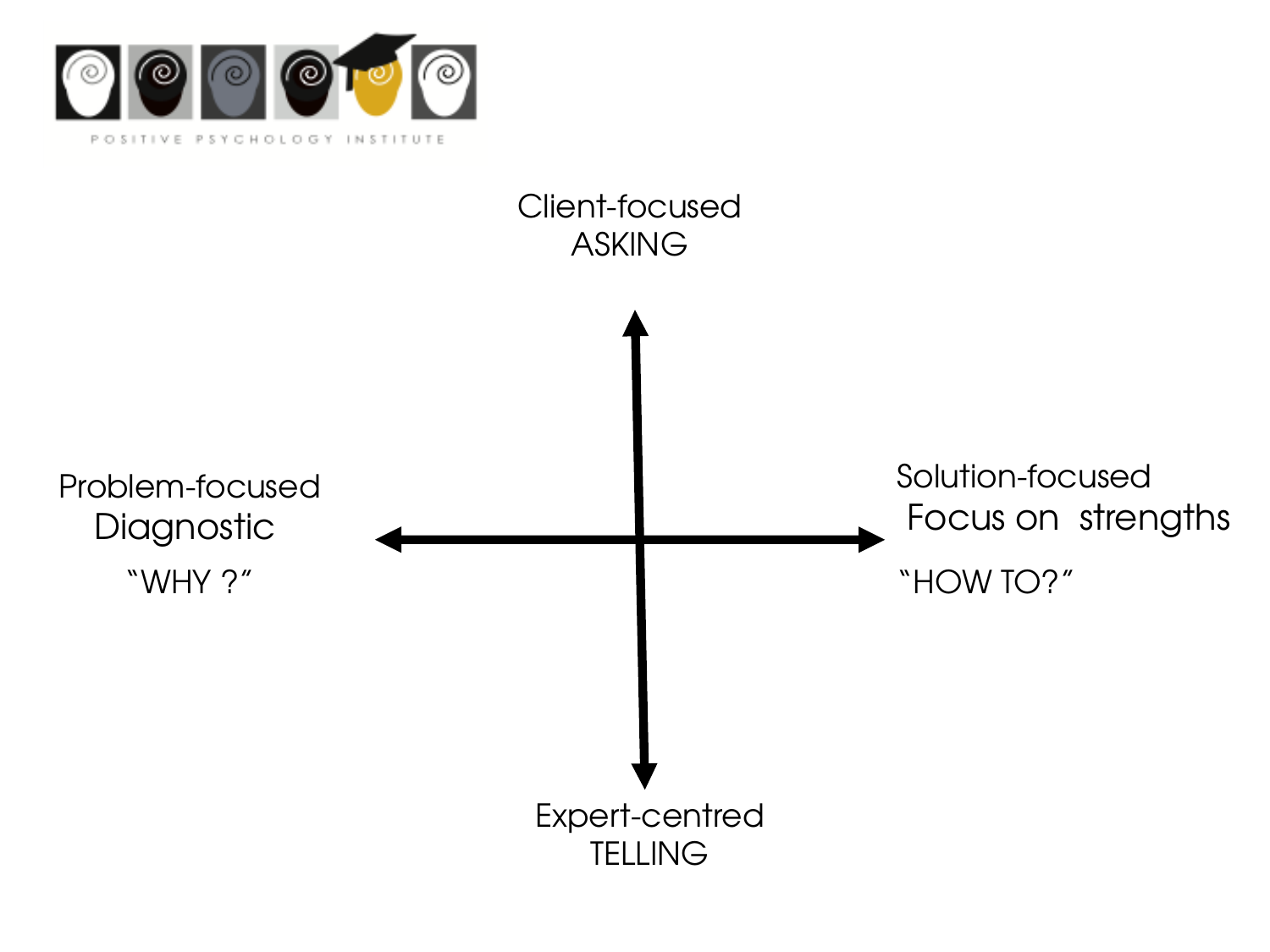

Client-focused
ASKING

Solution-focused
 Focus on  strengths

“HOW TO?”
Problem-focused
Diagnostic
“WHY ?”

Expert-centred
TELLING